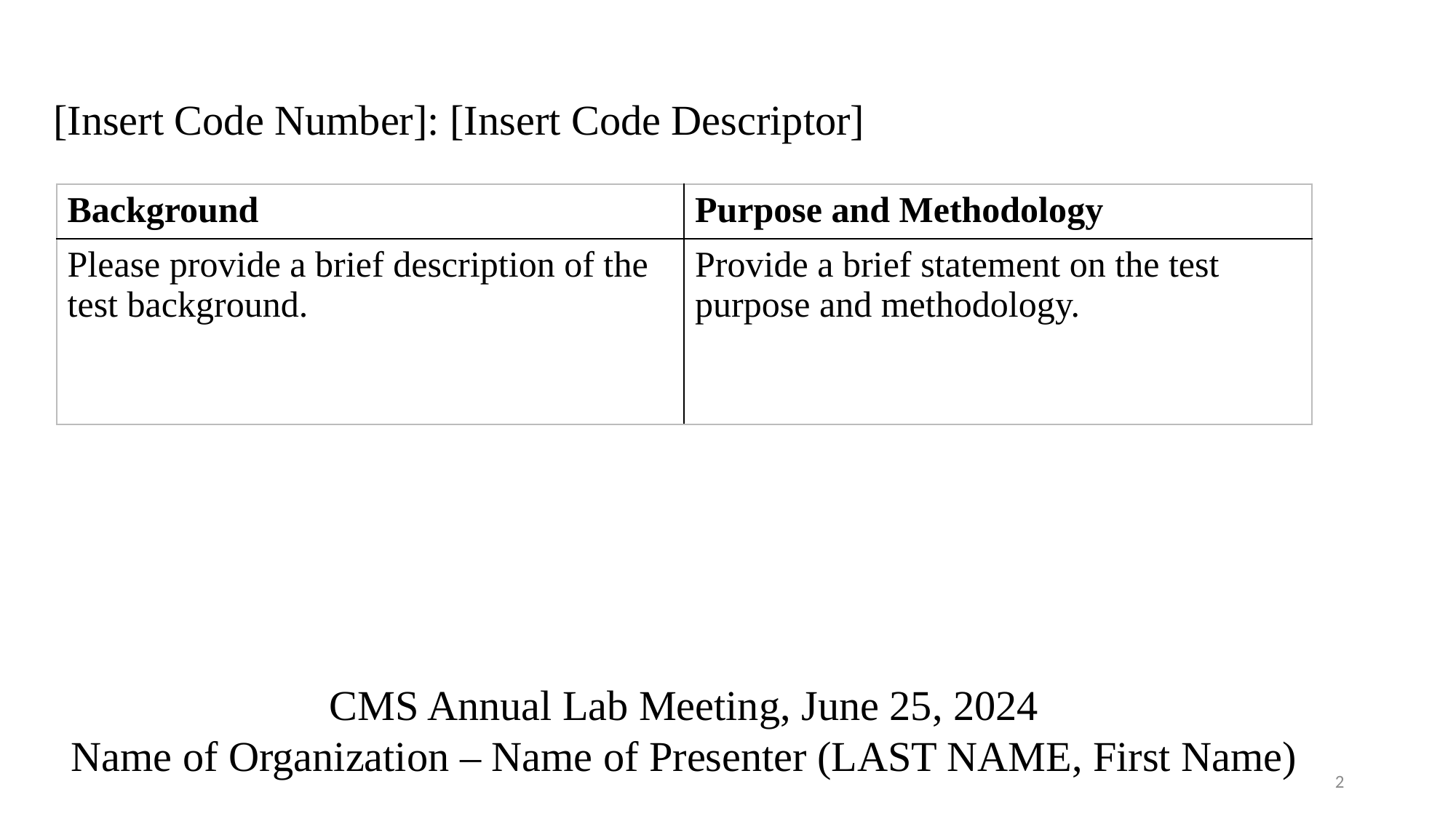

[Insert Code Number]: [Insert Code Descriptor]
| Background | Purpose and Methodology |
| --- | --- |
| Please provide a brief description of the test background. | Provide a brief statement on the test purpose and methodology. |
CMS Annual Lab Meeting, June 25, 2024
Name of Organization – Name of Presenter (LAST NAME, First Name)

2